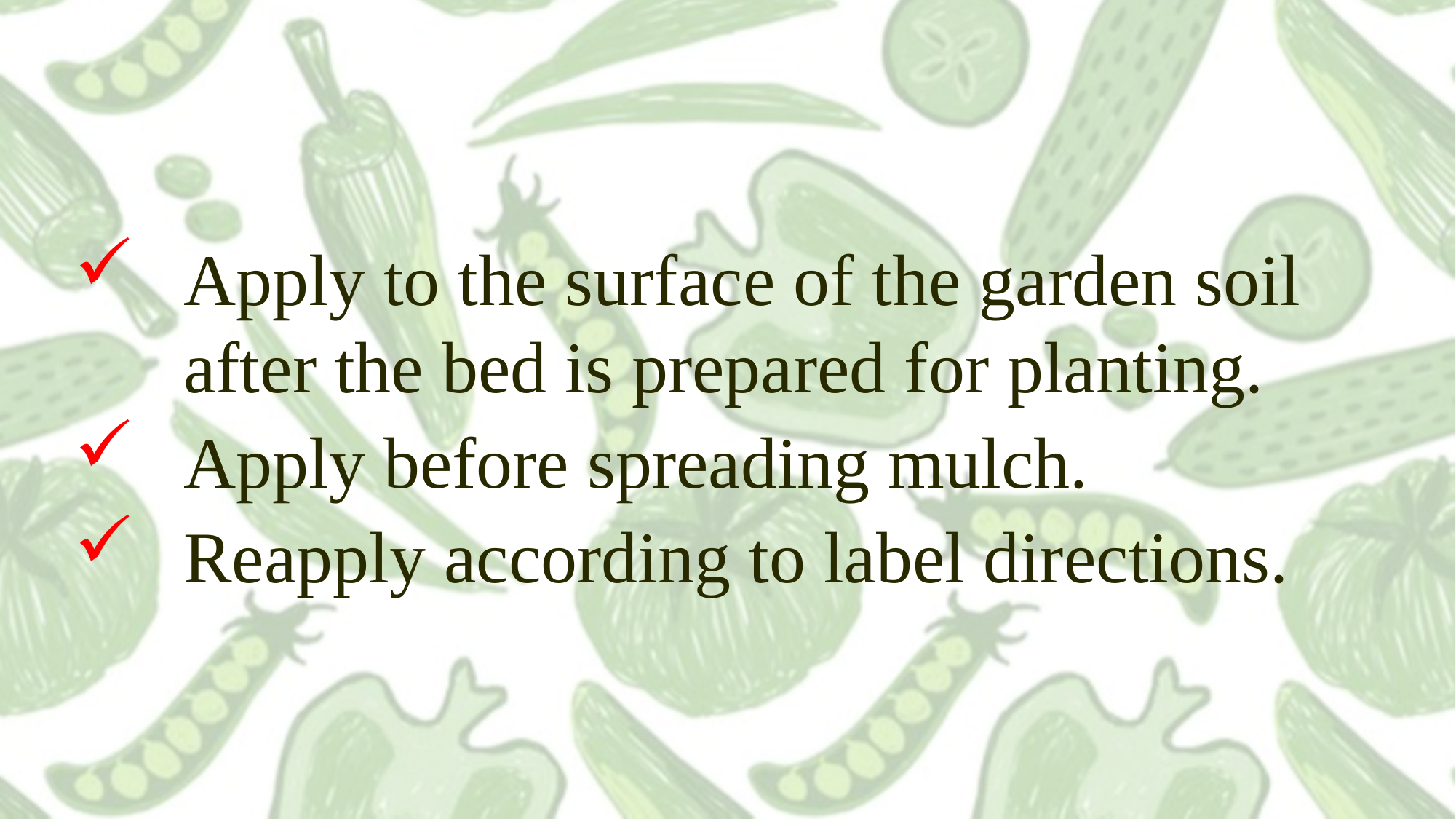

Apply to the surface of the garden soil after the bed is prepared for planting.
Apply before spreading mulch.
Reapply according to label directions.